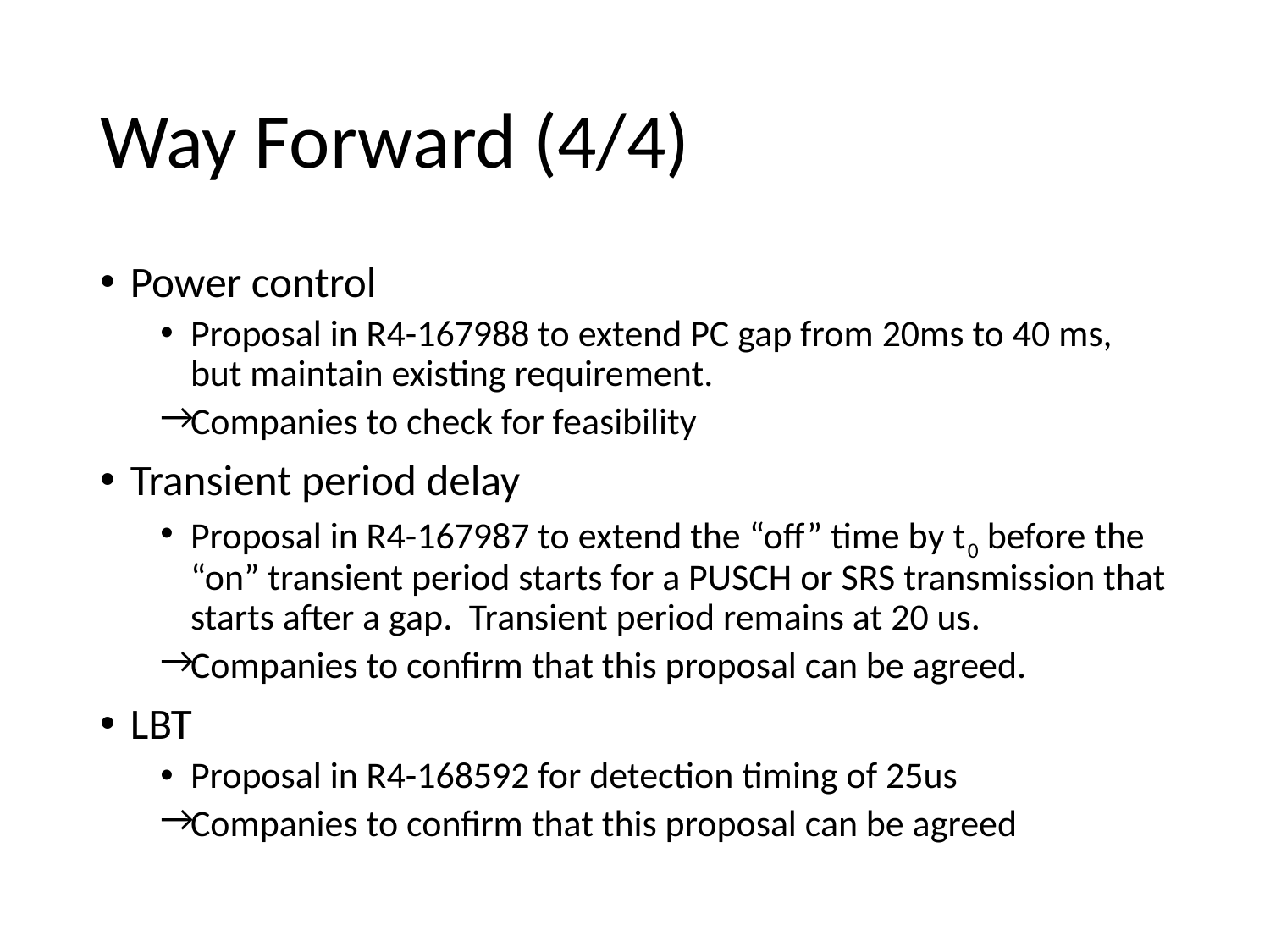

# Way Forward (4/4)
Power control
Proposal in R4-167988 to extend PC gap from 20ms to 40 ms, but maintain existing requirement.
Companies to check for feasibility
Transient period delay
Proposal in R4-167987 to extend the “off” time by t0 before the “on” transient period starts for a PUSCH or SRS transmission that starts after a gap.  Transient period remains at 20 us.
Companies to confirm that this proposal can be agreed.
LBT
Proposal in R4-168592 for detection timing of 25us
Companies to confirm that this proposal can be agreed